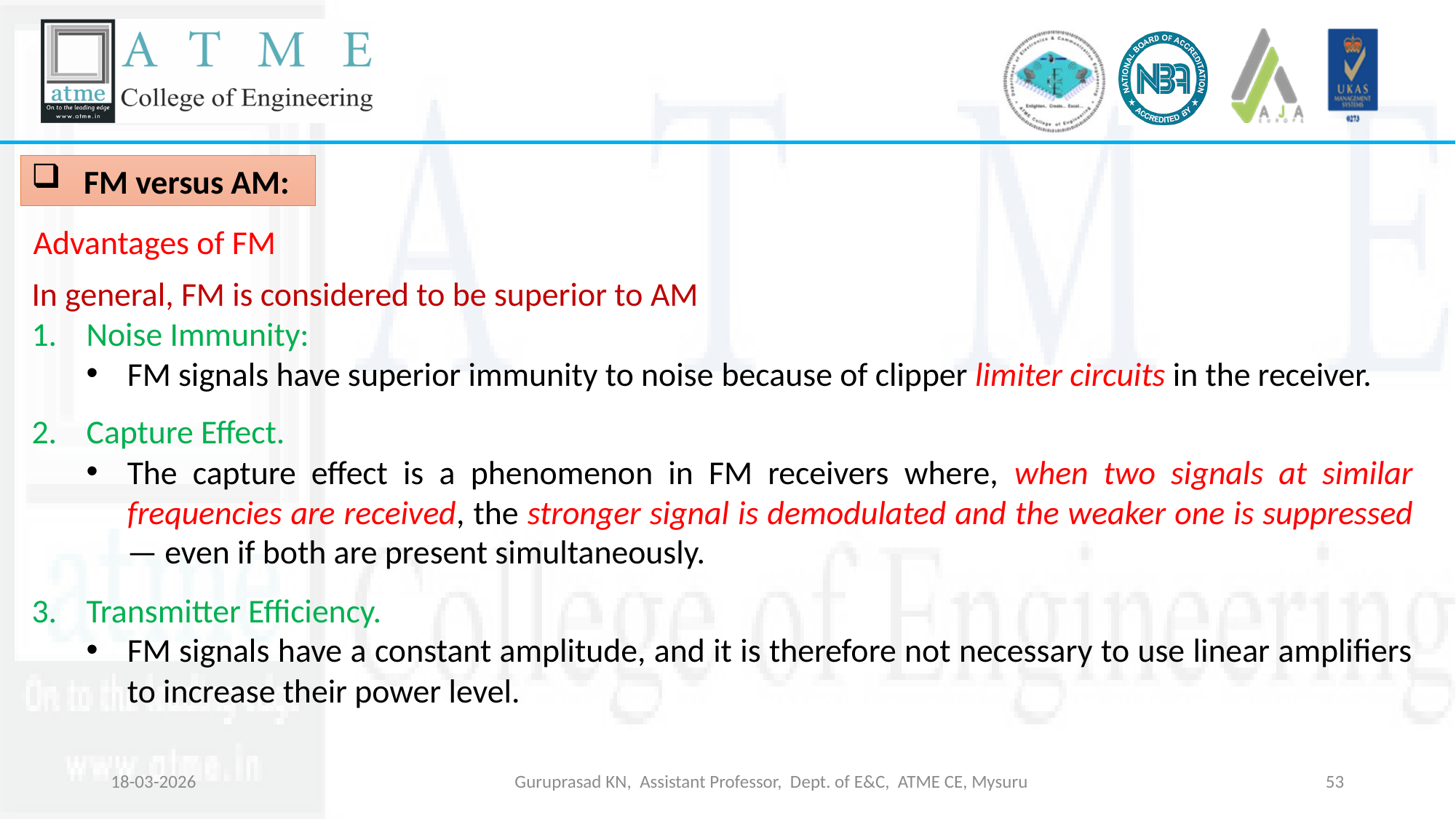

FM versus AM:
Advantages of FM
In general, FM is considered to be superior to AM
Noise Immunity:
FM signals have superior immunity to noise because of clipper limiter circuits in the receiver.

Capture Effect.
The capture effect is a phenomenon in FM receivers where, when two signals at similar frequencies are received, the stronger signal is demodulated and the weaker one is suppressed — even if both are present simultaneously.

Transmitter Efficiency.
FM signals have a constant amplitude, and it is therefore not necessary to use linear amplifiers to increase their power level.
18-03-2026
Guruprasad KN,  Assistant Professor,  Dept. of E&C,  ATME CE, Mysuru
53